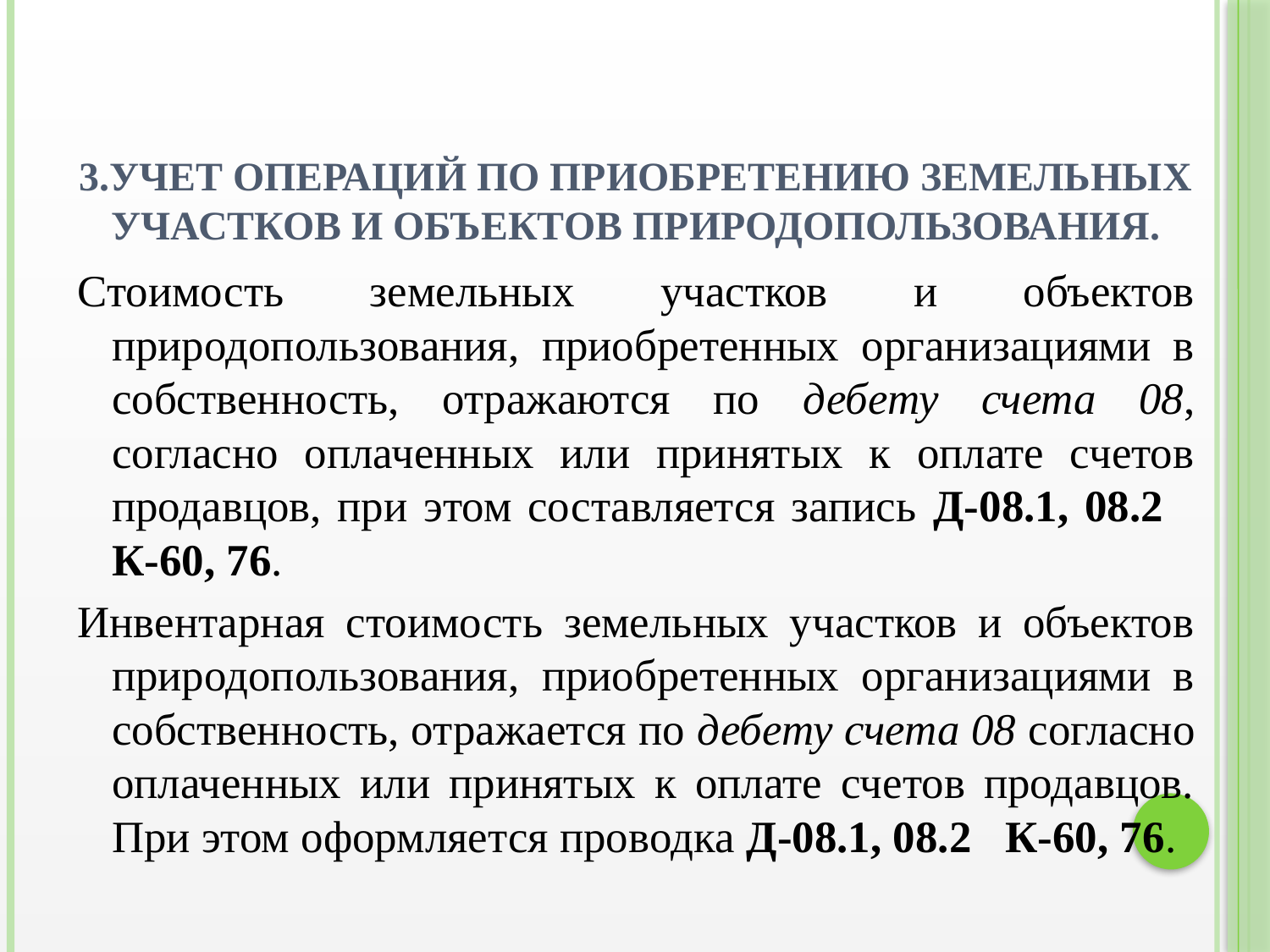

# 3.Учет операций по приобретению земельных участков и объектов природопользования.
Стоимость земельных участков и объектов природопользования, приобретенных организациями в собственность, отражаются по дебету счета 08, согласно оплаченных или принятых к оплате счетов продавцов, при этом составляется запись Д-08.1, 08.2   К-60, 76.
Инвентарная стоимость земельных участков и объектов природопользования, приобретенных организациями в собственность, отражается по дебету счета 08 согласно оплаченных или принятых к оплате счетов продавцов. При этом оформляется проводка Д-08.1, 08.2   К-60, 76.